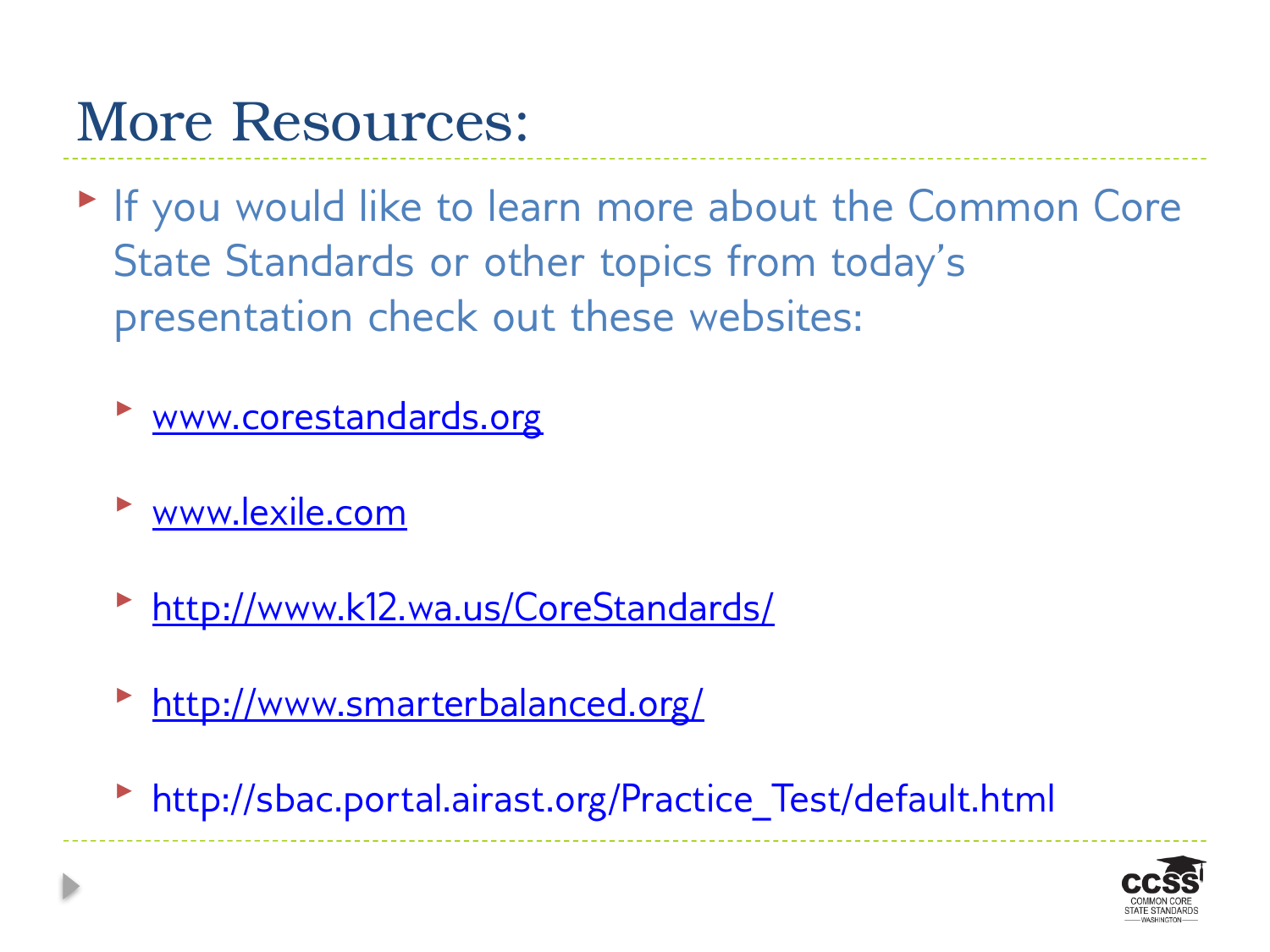

# More Resources:
If you would like to learn more about the Common Core State Standards or other topics from today’s presentation check out these websites:
www.corestandards.org
www.lexile.com
http://www.k12.wa.us/CoreStandards/
http://www.smarterbalanced.org/
http://sbac.portal.airast.org/Practice_Test/default.html